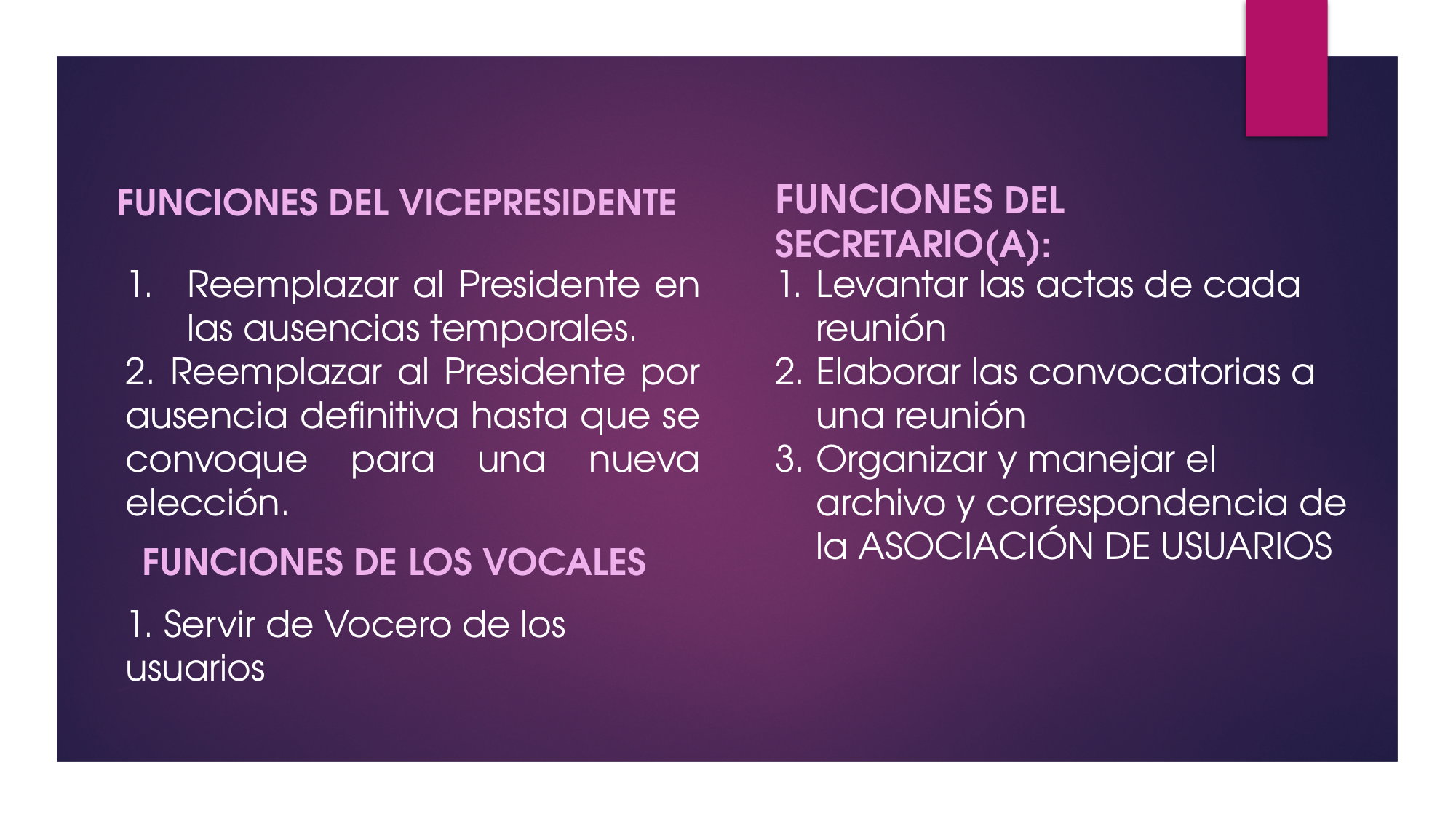

FUNCIONES DEL SECRETARIO(A):
FUNCIONES DEL VICEPRESIDENTE
Reemplazar al Presidente en las ausencias temporales.
2. Reemplazar al Presidente por ausencia definitiva hasta que se convoque para una nueva elección.
Levantar las actas de cada reunión
Elaborar las convocatorias a una reunión
Organizar y manejar el archivo y correspondencia de la ASOCIACIÓN DE USUARIOS
FUNCIONES DE LOS VOCALES
1. Servir de Vocero de los usuarios